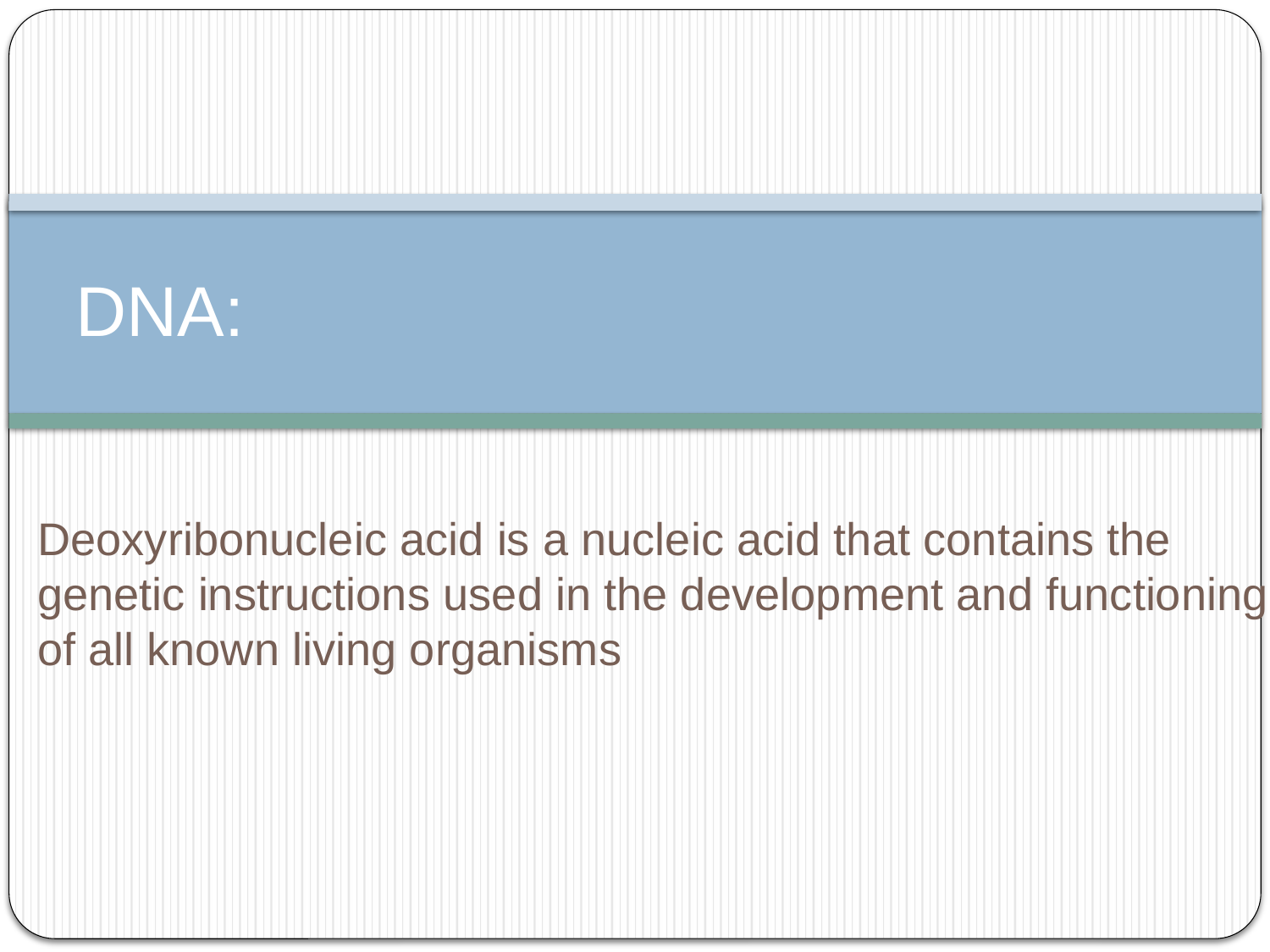

# DNA:
Deoxyribonucleic acid is a nucleic acid that contains the genetic instructions used in the development and functioning of all known living organisms